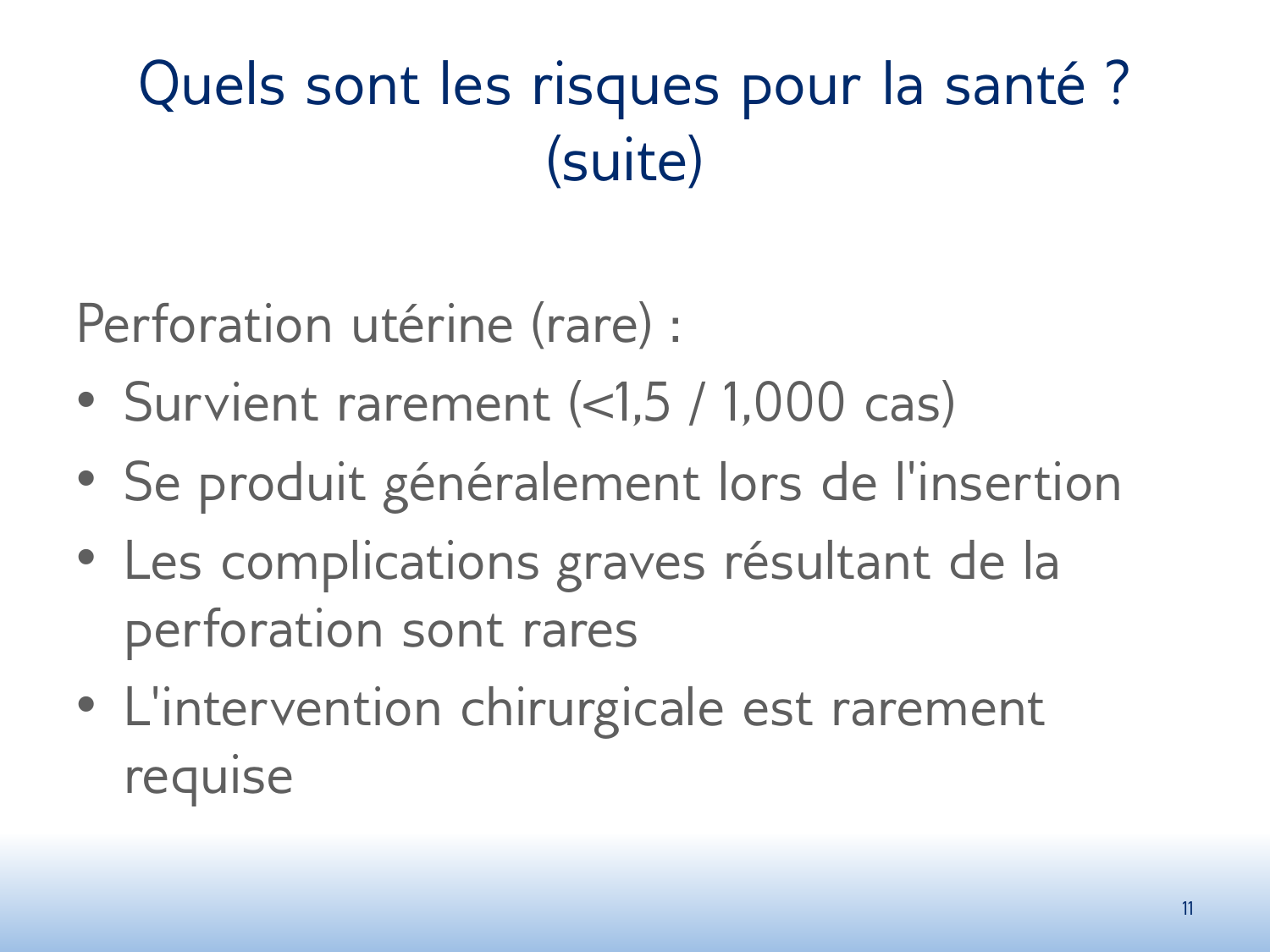

# Quels sont les risques pour la santé ? (suite)
Perforation utérine (rare) :
Survient rarement (<1,5 / 1,000 cas)
Se produit généralement lors de l'insertion
Les complications graves résultant de la perforation sont rares
L'intervention chirurgicale est rarement requise
11